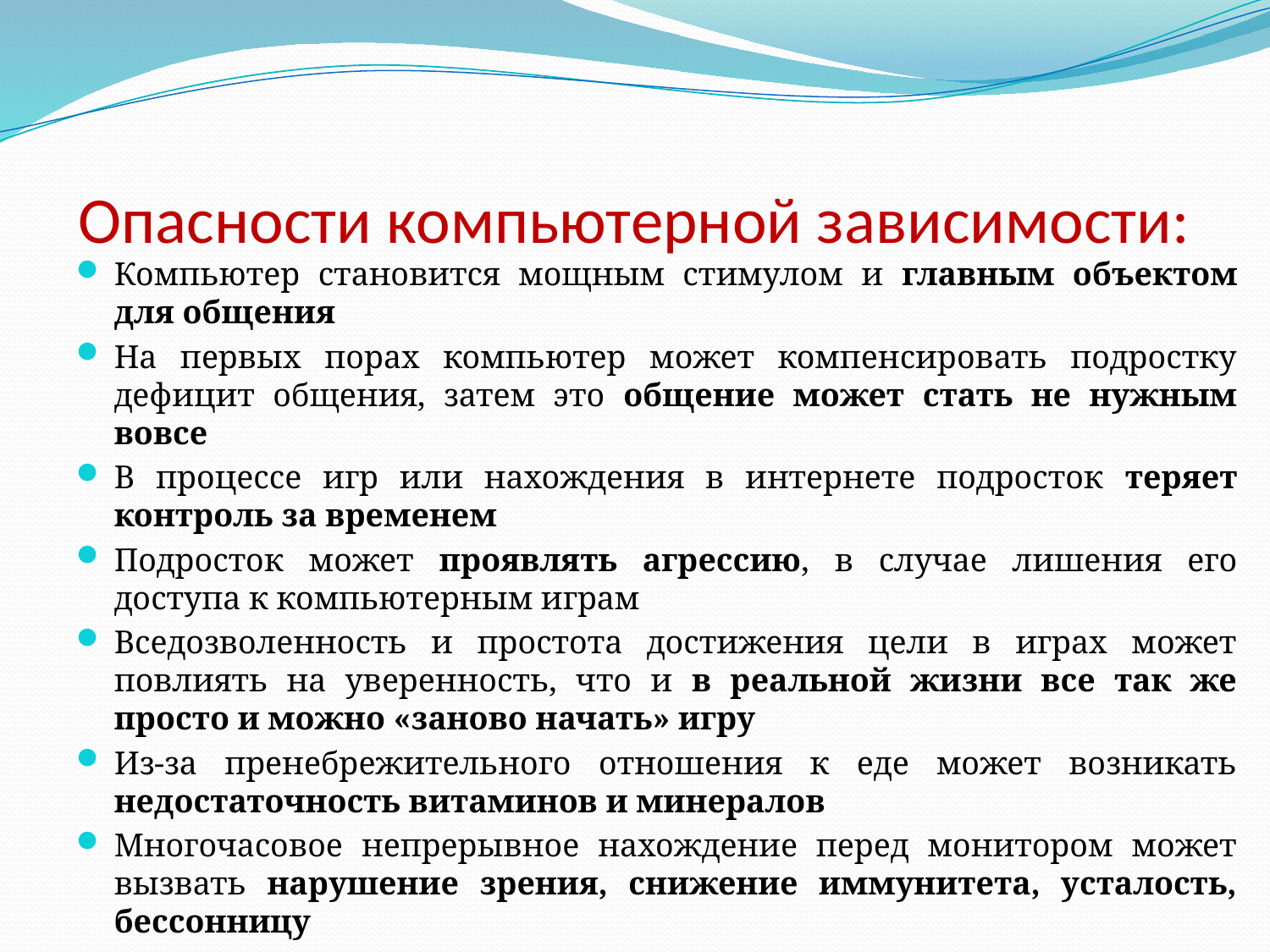

# Опасности компьютерной зависимости:
Компьютер становится мощным стимулом и главным объектом для общения
На первых порах компьютер может компенсировать подростку дефицит общения, затем это общение может стать не нужным вовсе
В процессе игр или нахождения в интернете подросток теряет контроль за временем
Подросток может проявлять агрессию, в случае лишения его доступа к компьютерным играм
Вседозволенность и простота достижения цели в играх может повлиять на уверенность, что и в реальной жизни все так же просто и можно «заново начать» игру
Из-за пренебрежительного отношения к еде может возникать недостаточность витаминов и минералов
Многочасовое непрерывное нахождение перед монитором может вызвать нарушение зрения, снижение иммунитета, усталость, бессонницу